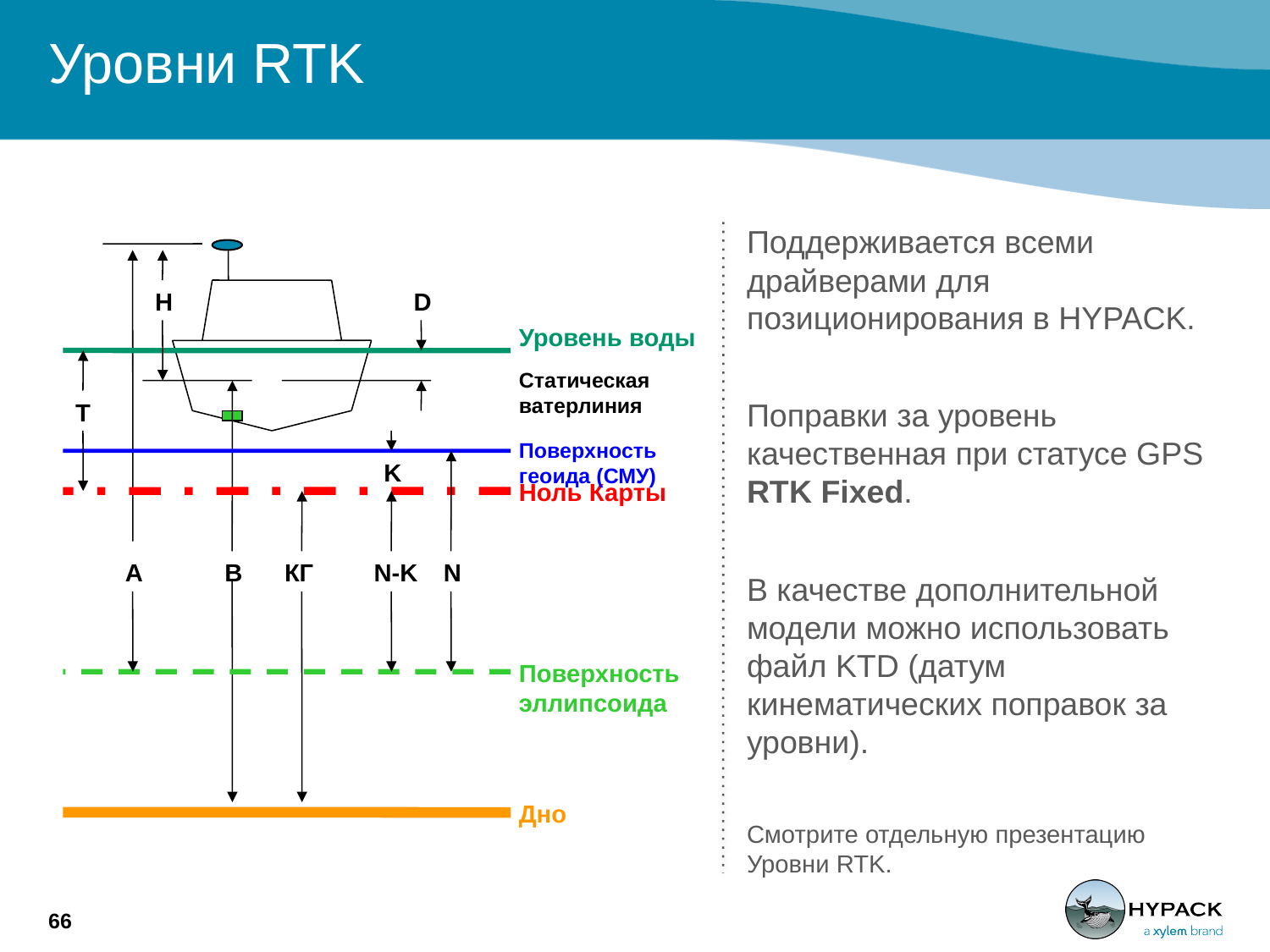

# Уровни RTK
Поддерживается всеми драйверами для позиционирования в HYPACK.

Поправки за уровень качественная при статусе GPS RTK Fixed.

В качестве дополнительной модели можно использовать файл KTD (датум кинематических поправок за уровни).

Смотрите отдельную презентацию Уровни RTK.

H

D
Уровень воды

Статическая ватерлиния

T

Поверхность геоида (СМУ)

K

Ноль Карты

В
А
КГ
N-K
N

Поверхность эллипсоида

Дно

66